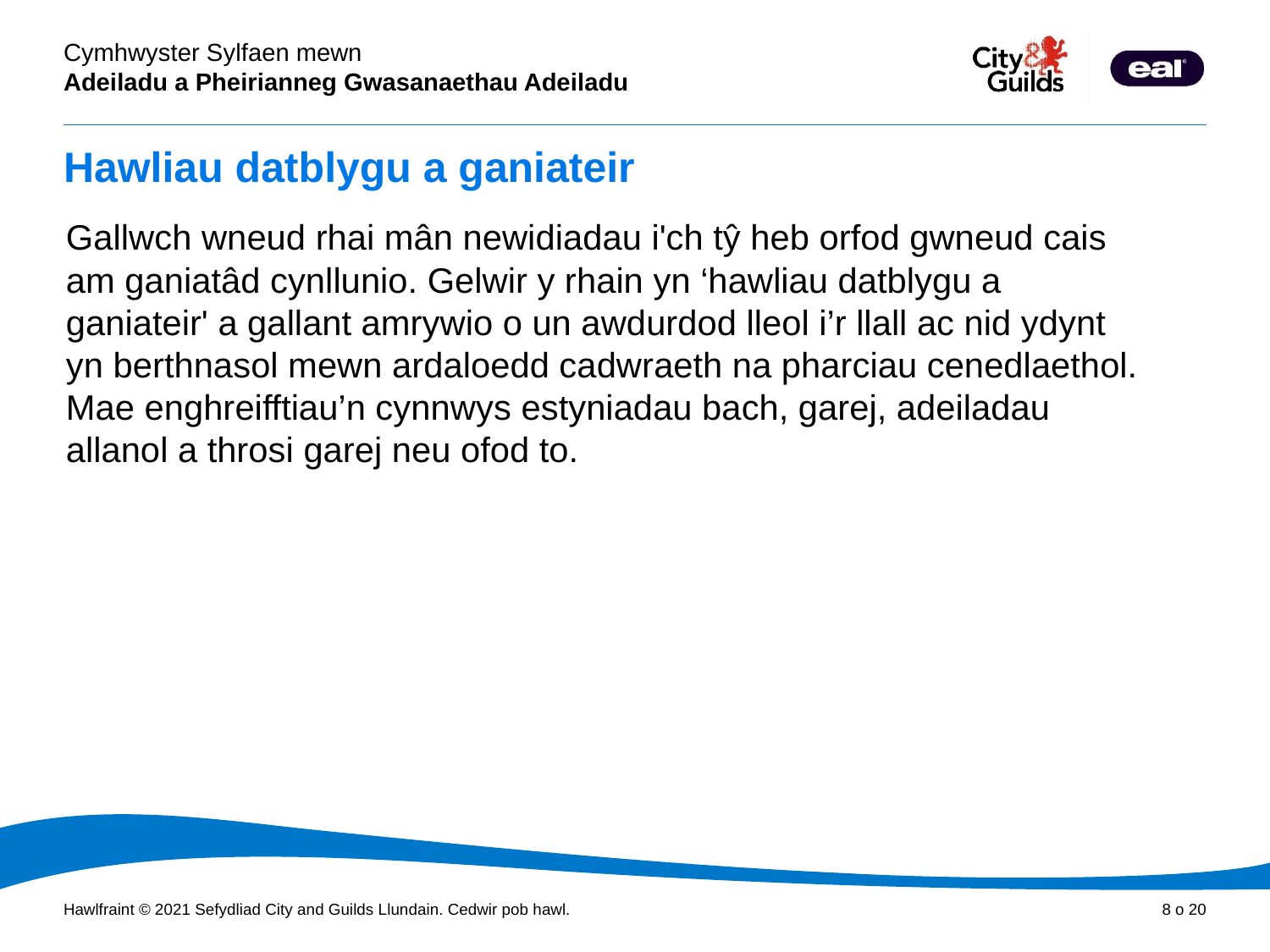

# Hawliau datblygu a ganiateir
Gallwch wneud rhai mân newidiadau i'ch tŷ heb orfod gwneud cais am ganiatâd cynllunio. Gelwir y rhain yn ‘hawliau datblygu a ganiateir' a gallant amrywio o un awdurdod lleol i’r llall ac nid ydynt yn berthnasol mewn ardaloedd cadwraeth na pharciau cenedlaethol. Mae enghreifftiau’n cynnwys estyniadau bach, garej, adeiladau allanol a throsi garej neu ofod to.